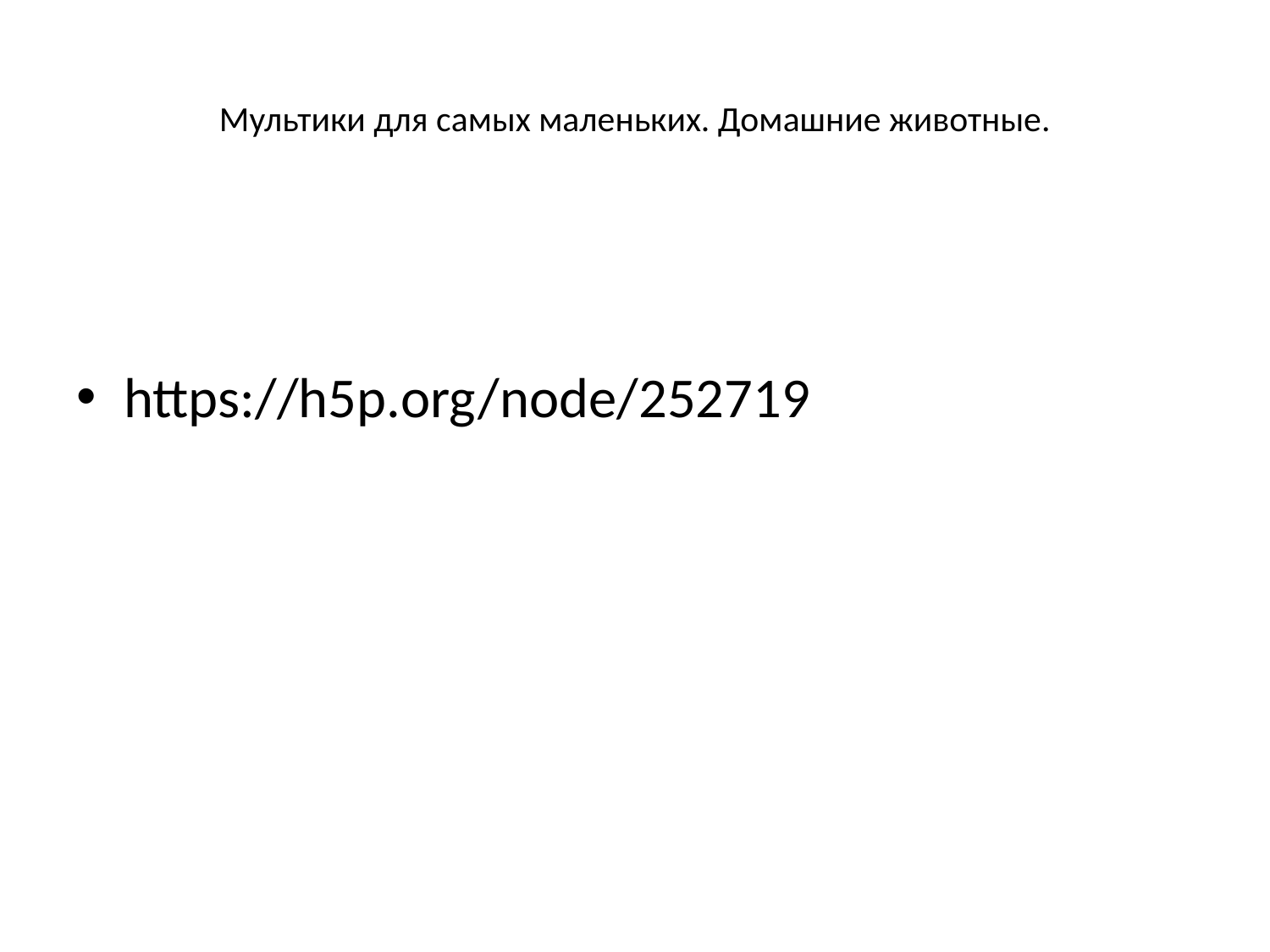

# Мультики для самых маленьких. Домашние животные.

https://h5p.org/node/252719